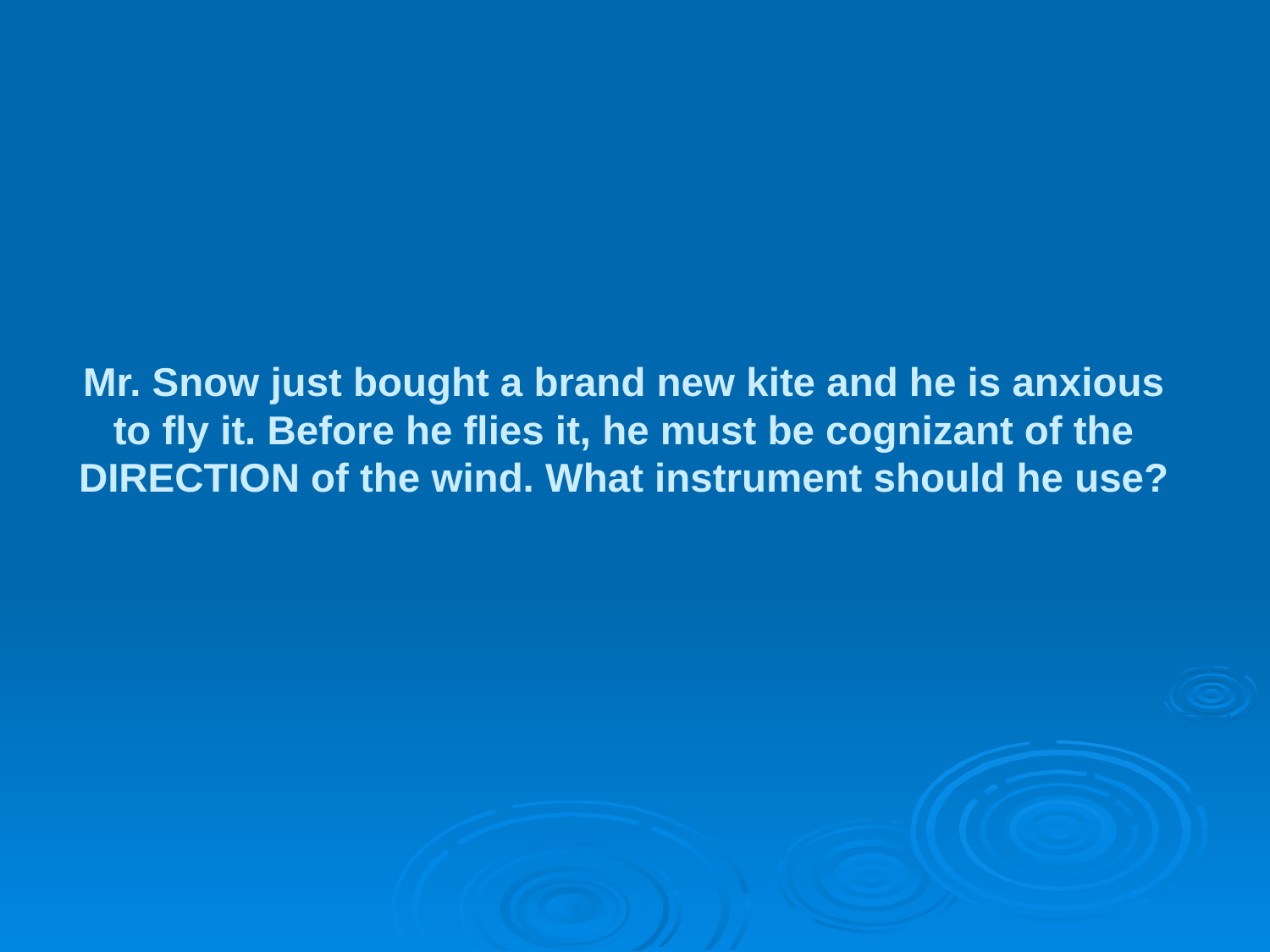

# Mr. Snow just bought a brand new kite and he is anxious to fly it. Before he flies it, he must be cognizant of the DIRECTION of the wind. What instrument should he use?